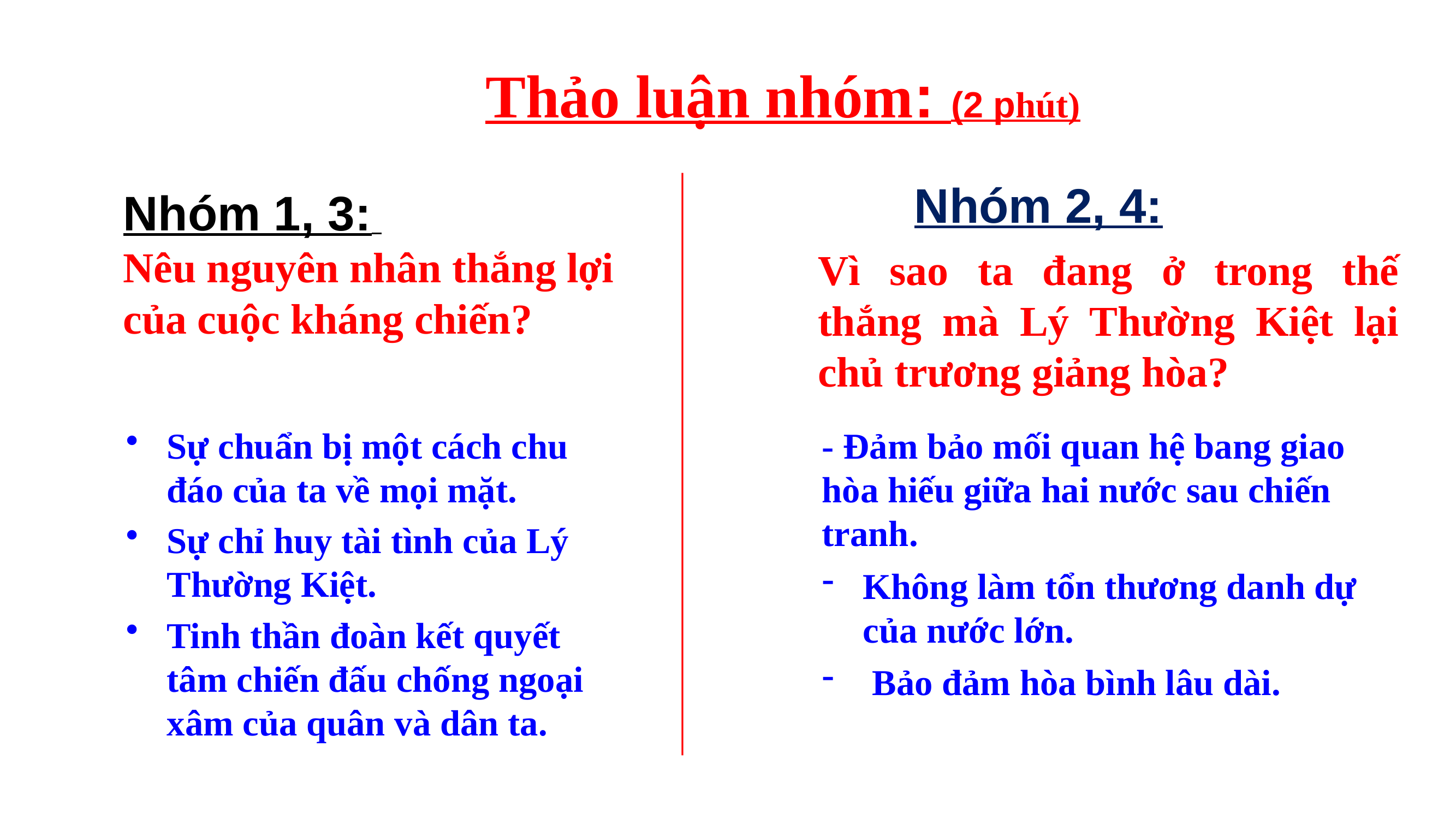

Thảo luận nhóm: (2 phút)

# Nhóm 1, 3: Nêu nguyên nhân thắng lợi của cuộc kháng chiến?
Nhóm 2, 4:

Vì sao ta đang ở trong thế thắng mà Lý Thường Kiệt lại chủ trương giảng hòa?
Sự chuẩn bị một cách chu đáo của ta về mọi mặt.
Sự chỉ huy tài tình của Lý Thường Kiệt.
Tinh thần đoàn kết quyết tâm chiến đấu chống ngoại xâm của quân và dân ta.
- Đảm bảo mối quan hệ bang giao hòa hiếu giữa hai nước sau chiến tranh.
Không làm tổn thương danh dự của nước lớn.
 Bảo đảm hòa bình lâu dài.